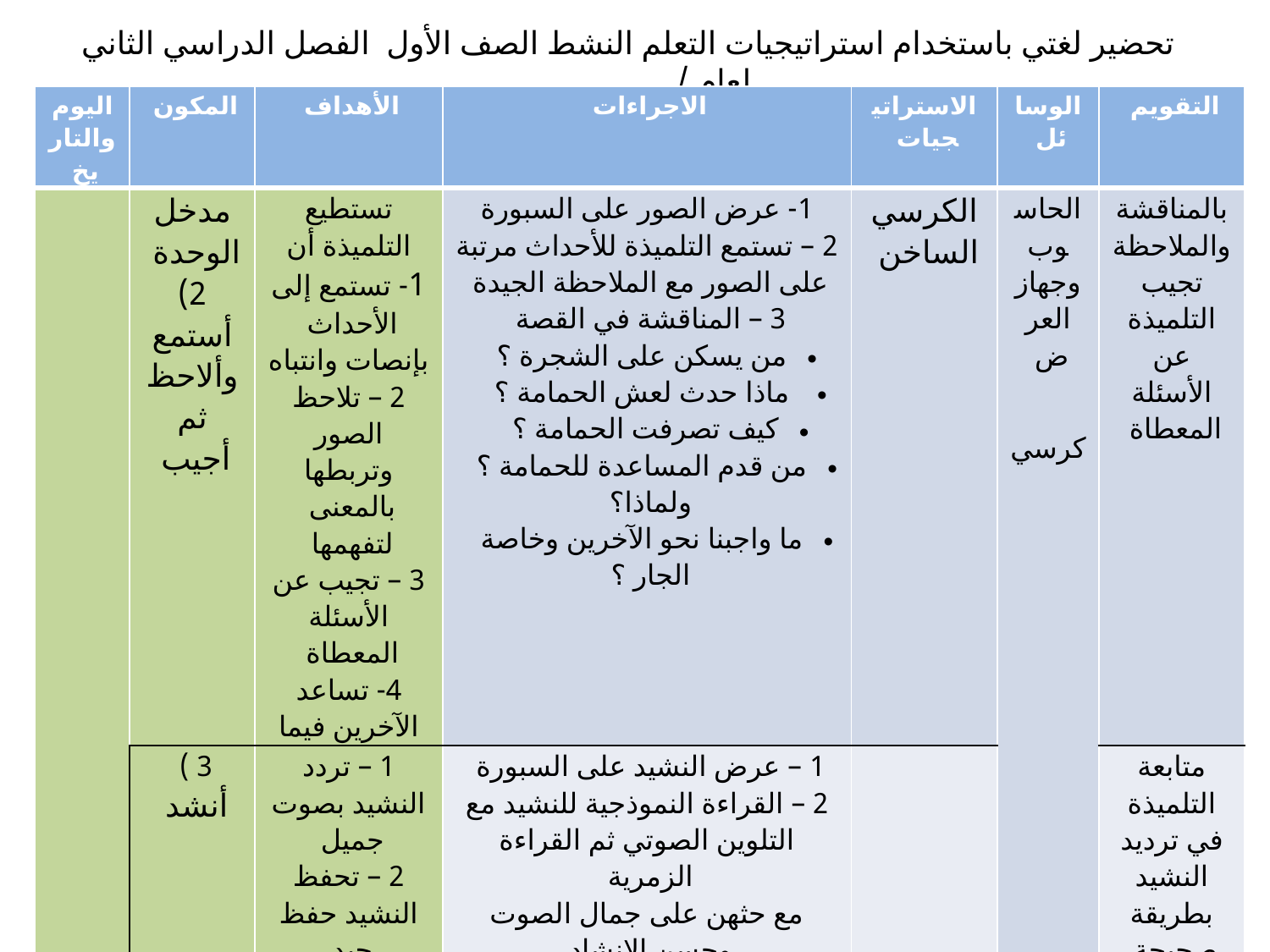

تحضير لغتي باستخدام استراتيجيات التعلم النشط الصف الأول  الفصل الدراسي الثاني   لعام /......................

| اليوم والتاريخ | المكون | الأهداف | الاجراءات | الاستراتيجيات | الوسائل | التقويم |
| --- | --- | --- | --- | --- | --- | --- |
|  | مدخل الوحدة 2) أستمع وألاحظ ثم أجيب | تستطيع التلميذة أن 1- تستمع إلى الأحداث بإنصات وانتباه 2 – تلاحظ الصور وتربطها بالمعنى لتفهمها 3 – تجيب عن الأسئلة المعطاة 4- تساعد الآخرين فيما تستطيع | 1- عرض الصور على السبورة 2 – تستمع التلميذة للأحداث مرتبة على الصور مع الملاحظة الجيدة 3 – المناقشة في القصة من يسكن على الشجرة ؟ ماذا حدث لعش الحمامة ؟ كيف تصرفت الحمامة ؟ من قدم المساعدة للحمامة ؟ ولماذا؟ ما واجبنا نحو الآخرين وخاصة الجار ؟ | الكرسي الساخن | الحاسوب وجهاز العرض كرسي | بالمناقشة والملاحظة تجيب التلميذة عن الأسئلة المعطاة |
|  | 3 ) أنشد | 1 – تردد النشيد بصوت جميل 2 – تحفظ النشيد حفظ جيد 3 – تحرص على تناول العسل لأن في شفاء للناس | 1 – عرض النشيد على السبورة 2 – القراءة النموذجية للنشيد مع التلوين الصوتي ثم القراءة الزمرية مع حثهن على جمال الصوت وحسن الإنشاد 3 – شرح النشيد مع توضيح أهمية شرب العسل لأن الله جعله شفاء للناس |  |  | متابعة التلميذة في ترديد النشيد بطريقة صحيحة |